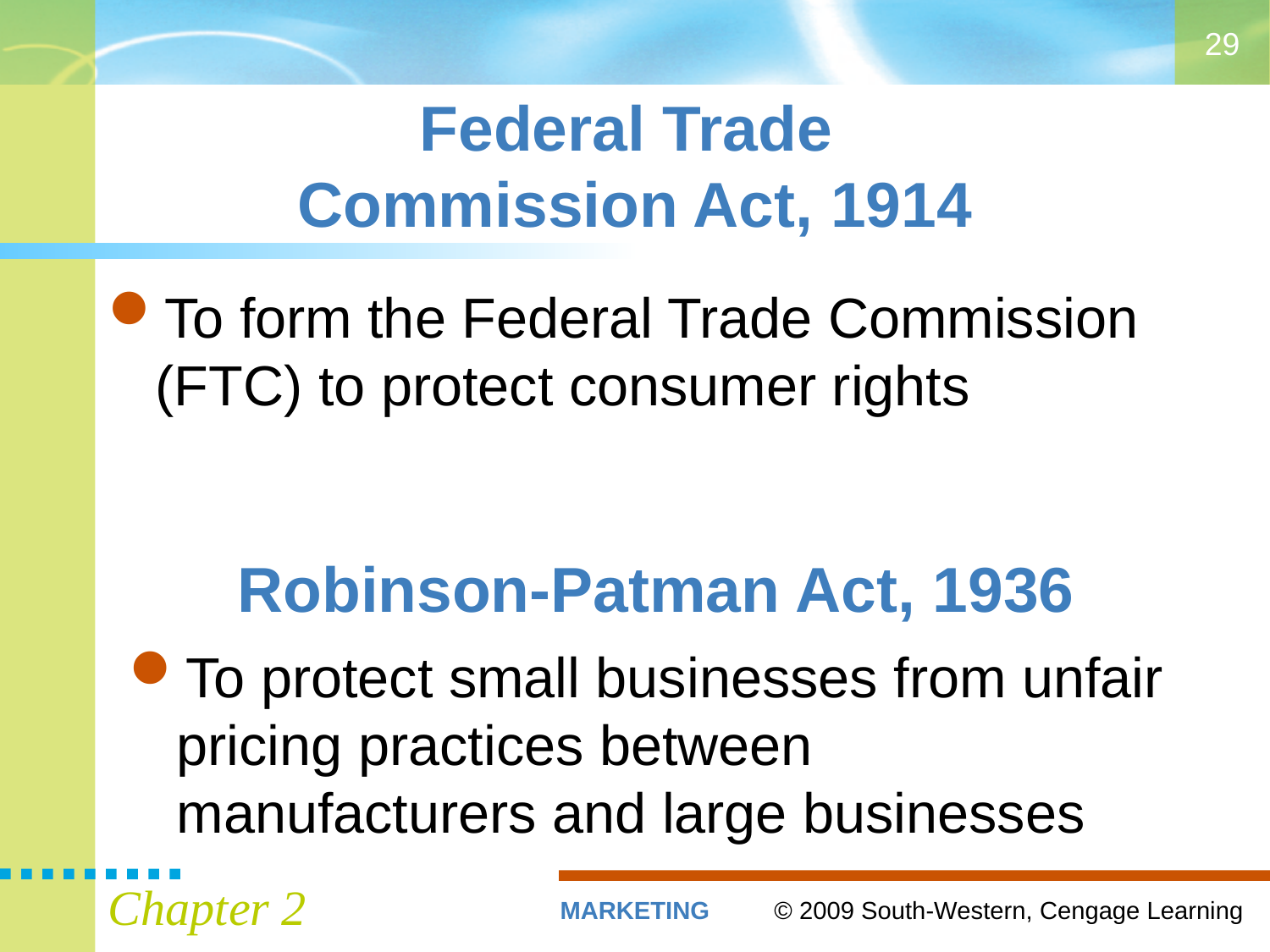

29
# Federal Trade Commission Act, 1914
To form the Federal Trade Commission (FTC) to protect consumer rights
Robinson-Patman Act, 1936
To protect small businesses from unfair pricing practices between manufacturers and large businesses
Chapter 2